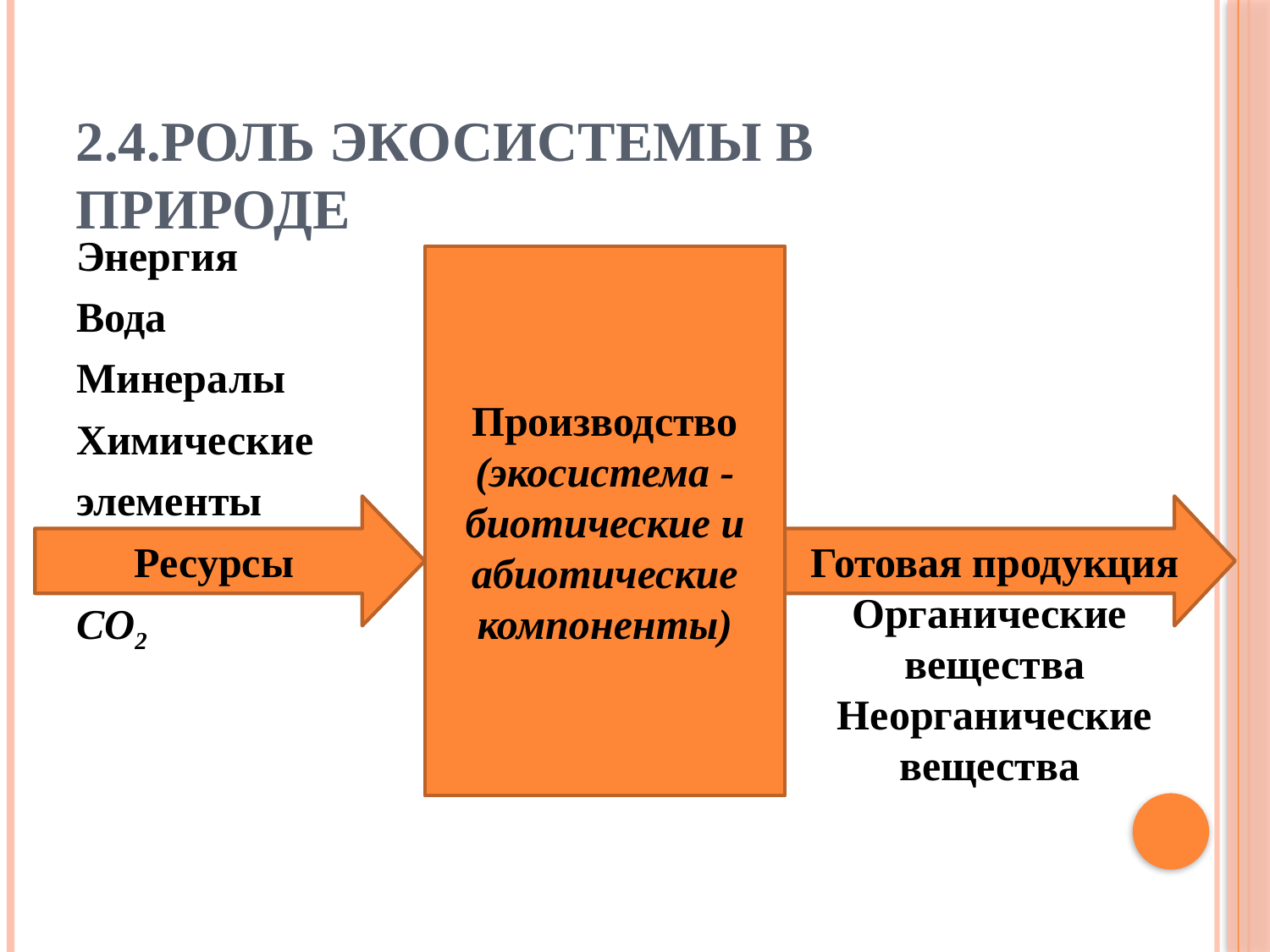

# 2.4.Роль экосистемы в природе
Энергия
Вода
Минералы
Химические
элементы

СО2

Производство
(экосистема - биотические и абиотические компоненты)
Ресурсы

Готовая продукция
Органические
вещества
Неорганические вещества